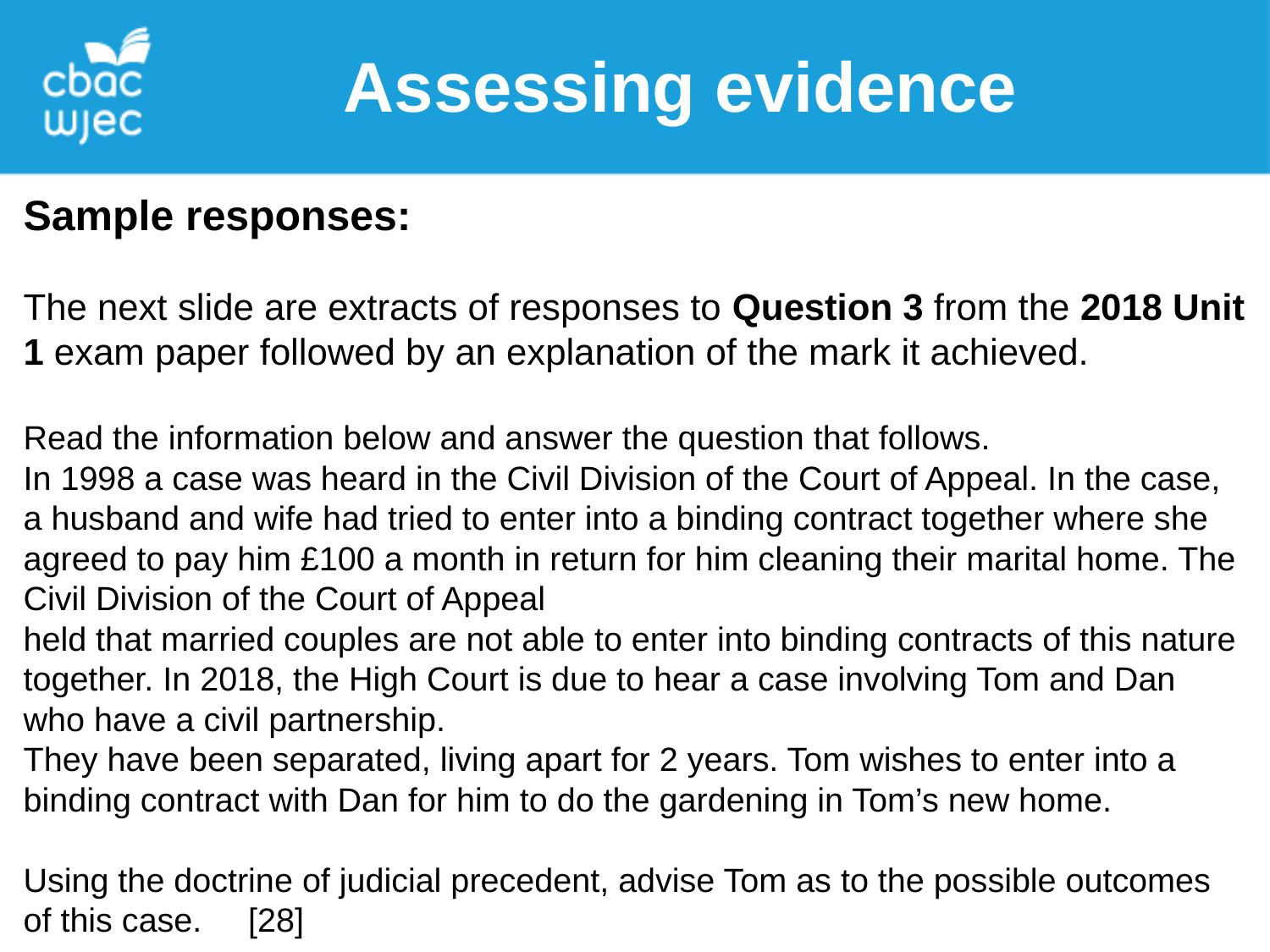

Assessing evidence
Sample responses:

The next slide are extracts of responses to Question 3 from the 2018 Unit 1 exam paper followed by an explanation of the mark it achieved.

Read the information below and answer the question that follows.
In 1998 a case was heard in the Civil Division of the Court of Appeal. In the case, a husband and wife had tried to enter into a binding contract together where she agreed to pay him £100 a month in return for him cleaning their marital home. The Civil Division of the Court of Appeal
held that married couples are not able to enter into binding contracts of this nature together. In 2018, the High Court is due to hear a case involving Tom and Dan who have a civil partnership.
They have been separated, living apart for 2 years. Tom wishes to enter into a binding contract with Dan for him to do the gardening in Tom’s new home.

Using the doctrine of judicial precedent, advise Tom as to the possible outcomes of this case.     [28]